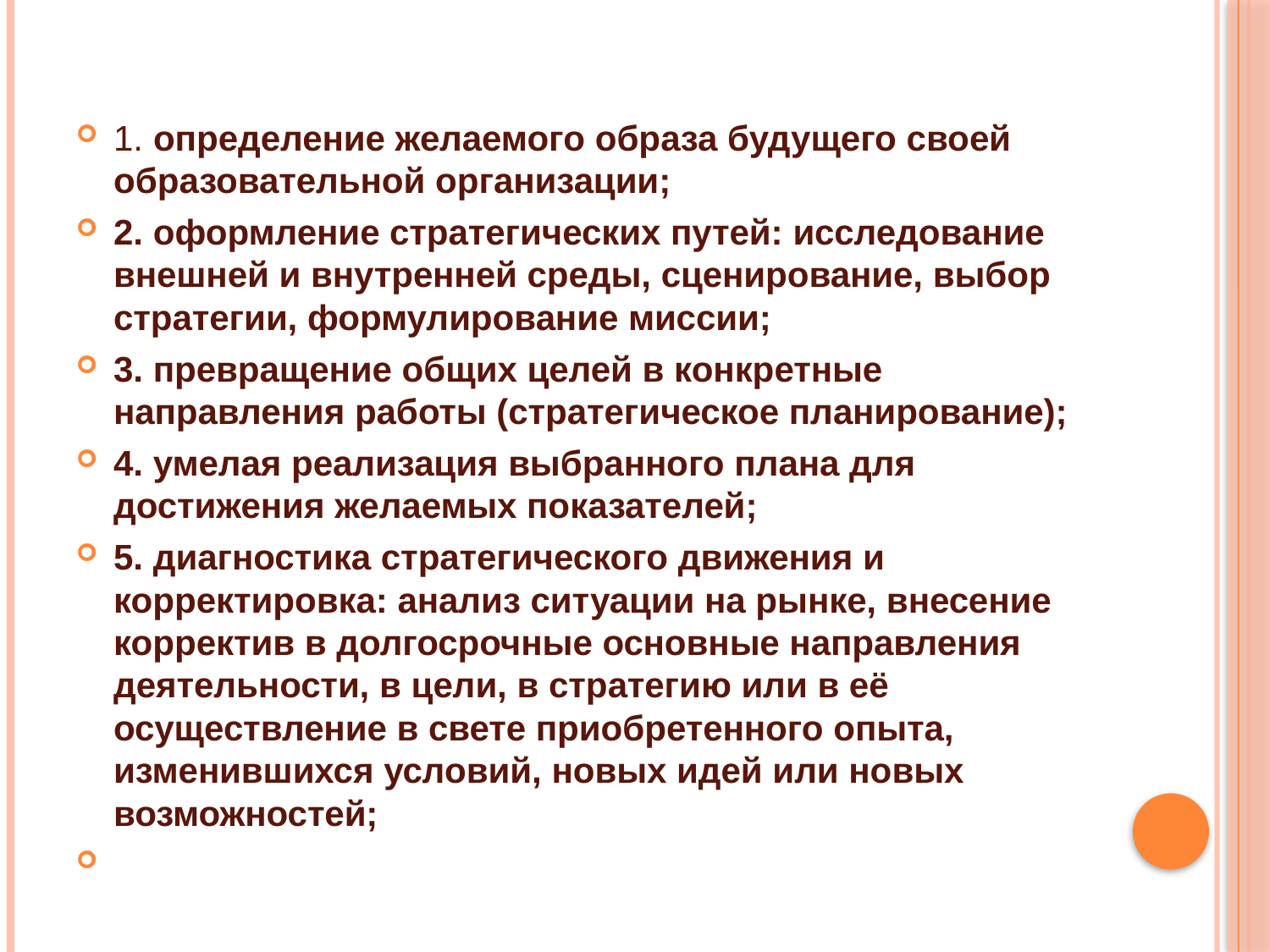

#
1. определение желаемого образа будущего своей образовательной организации;
2. оформление стратегических путей: исследование внешней и внутренней среды, сценирование, выбор стратегии, формулирование миссии;
3. превращение общих целей в конкретные направления работы (стратегическое планирование);
4. умелая реализация выбранного плана для достижения желаемых показателей;
5. диагностика стратегического движения и корректировка: анализ ситуации на рынке, внесение корректив в долгосрочные основные направления деятельности, в цели, в стратегию или в её осуществление в свете приобретенного опыта, изменившихся условий, новых идей или новых возможностей;